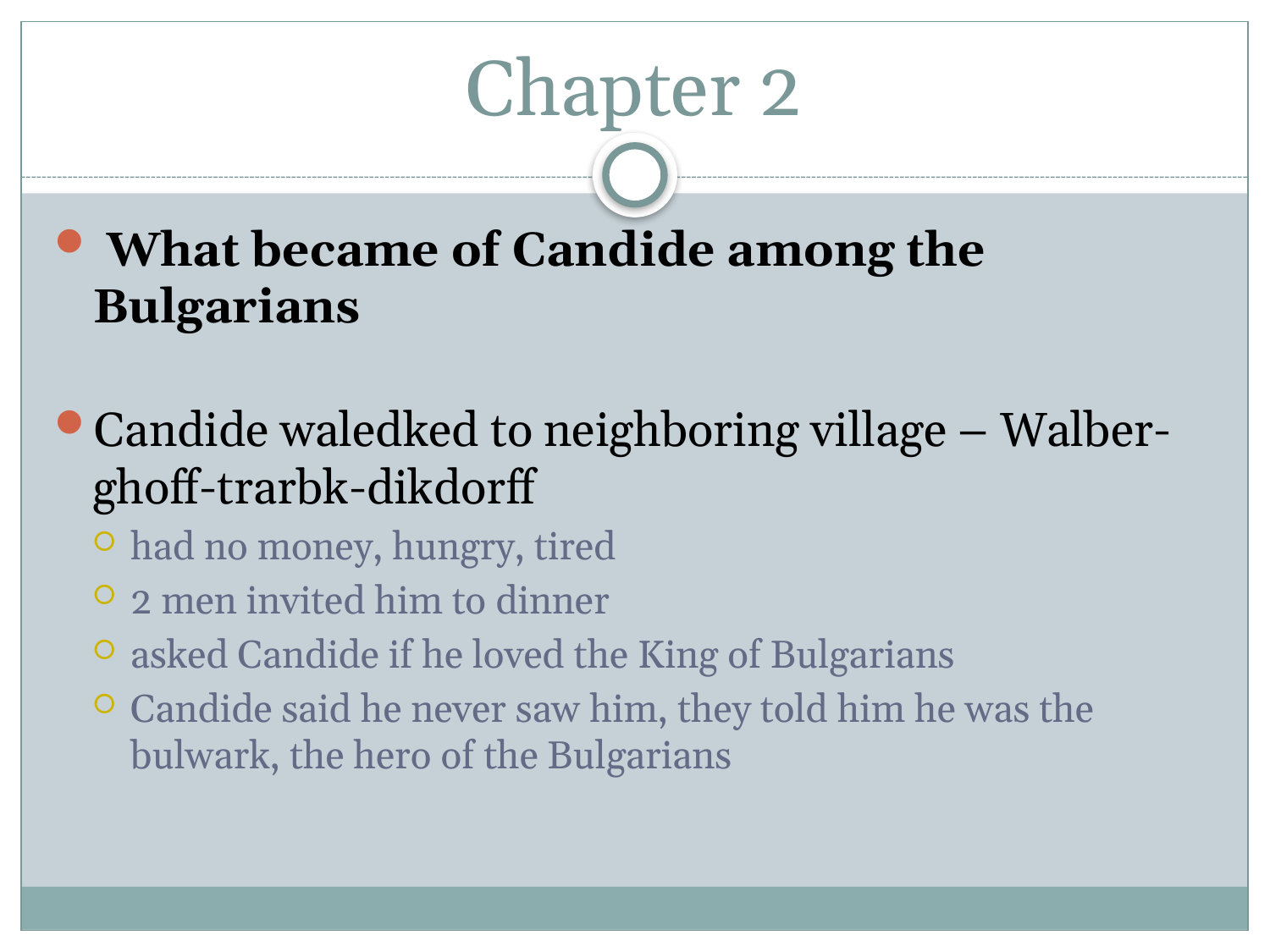

# Chapter 2
 What became of Candide among the Bulgarians
Candide waledked to neighboring village – Walber-ghoff-trarbk-dikdorff
had no money, hungry, tired
2 men invited him to dinner
asked Candide if he loved the King of Bulgarians
Candide said he never saw him, they told him he was the bulwark, the hero of the Bulgarians